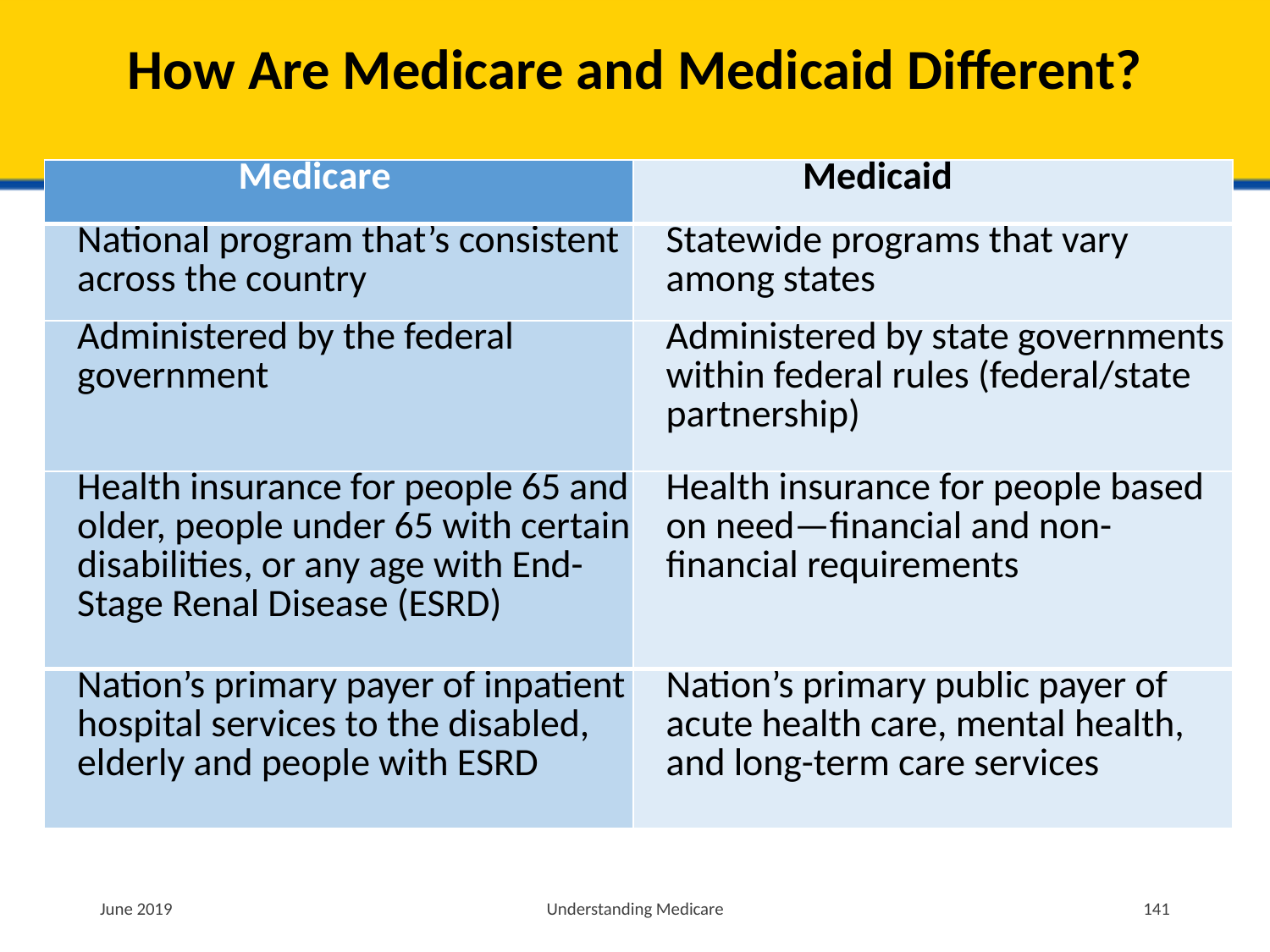

# How Are Medicare and Medicaid Different?
| Medicare | Medicaid |
| --- | --- |
| National program that’s consistent across the country | Statewide programs that vary among states |
| Administered by the federal government | Administered by state governments within federal rules (federal/state partnership) |
| Health insurance for people 65 and older, people under 65 with certain disabilities, or any age with End-Stage Renal Disease (ESRD) | Health insurance for people based on need—financial and non-financial requirements |
| Nation’s primary payer of inpatient hospital services to the disabled, elderly and people with ESRD | Nation’s primary public payer of acute health care, mental health, and long-term care services |
June 2019
Understanding Medicare
141